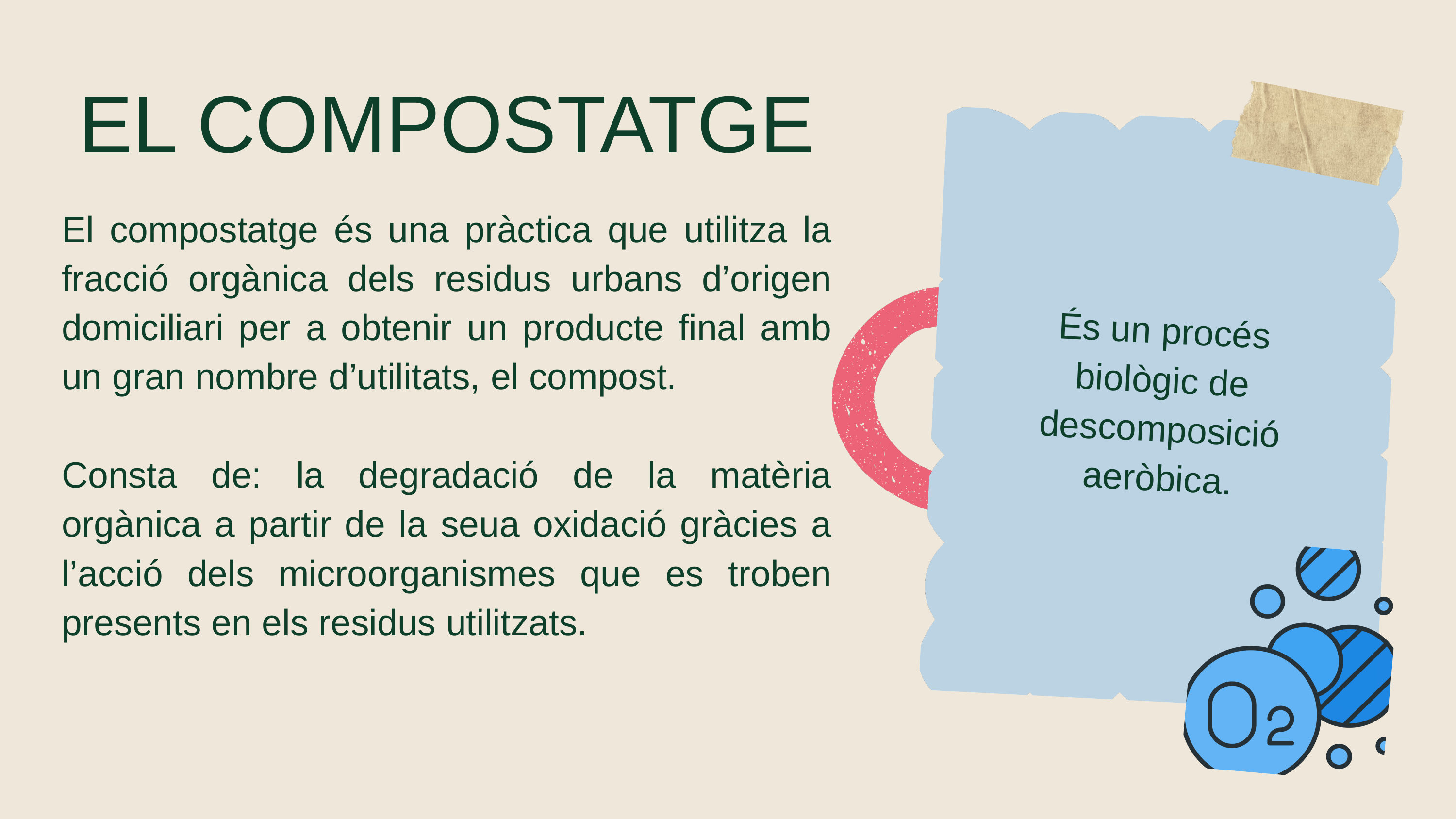

EL COMPOSTATGE
El compostatge és una pràctica que utilitza la fracció orgànica dels residus urbans d’origen domiciliari per a obtenir un producte final amb un gran nombre d’utilitats, el compost.

Consta de: la degradació de la matèria orgànica a partir de la seua oxidació gràcies a l’acció dels microorganismes que es troben presents en els residus utilitzats.

És un procés biològic de descomposició aeròbica.